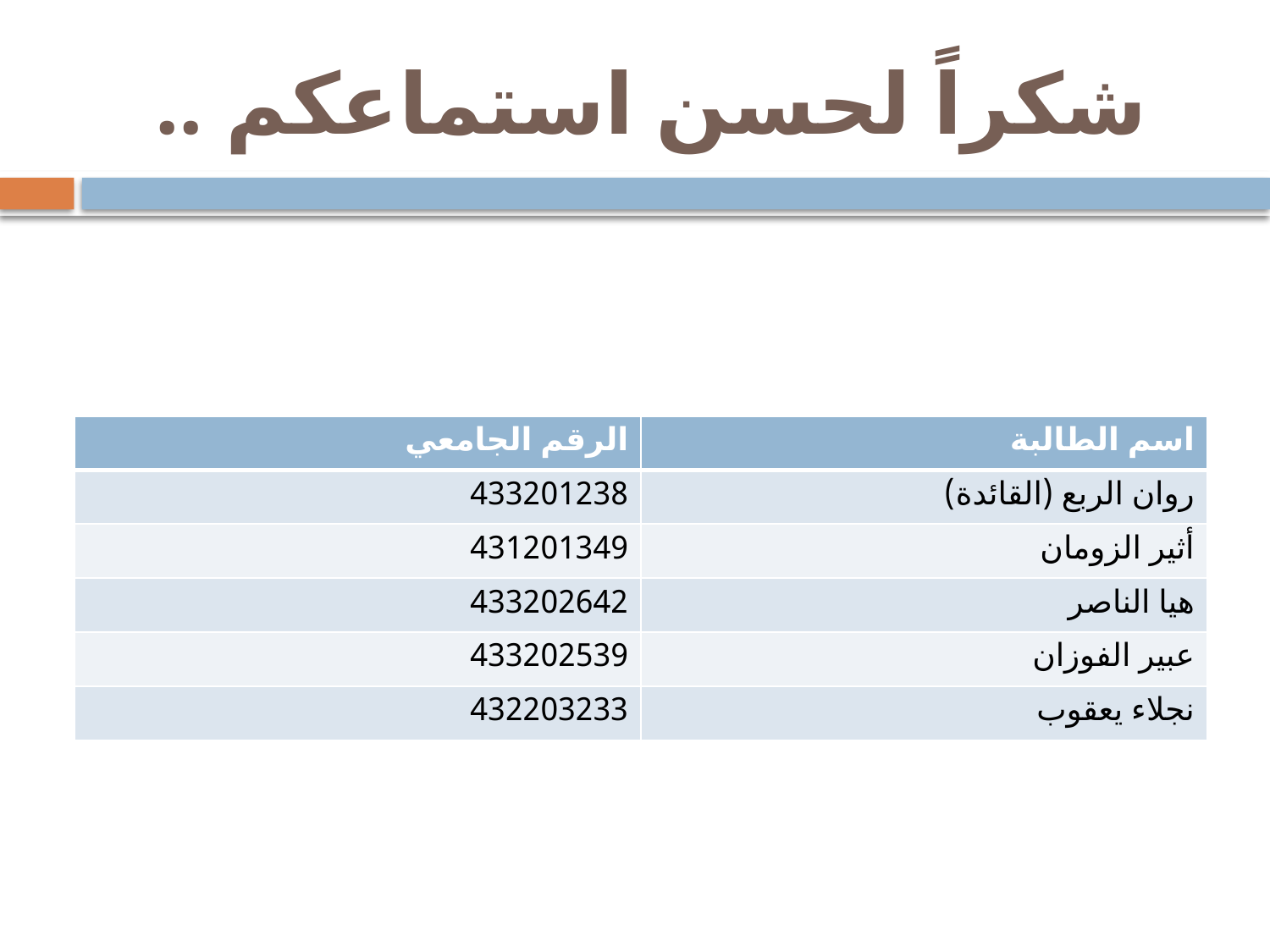

# شكراً لحسن استماعكم ..
| الرقم الجامعي | اسم الطالبة |
| --- | --- |
| 433201238 | روان الربع (القائدة) |
| 431201349 | أثير الزومان |
| 433202642 | هيا الناصر |
| 433202539 | عبير الفوزان |
| 432203233 | نجلاء يعقوب |